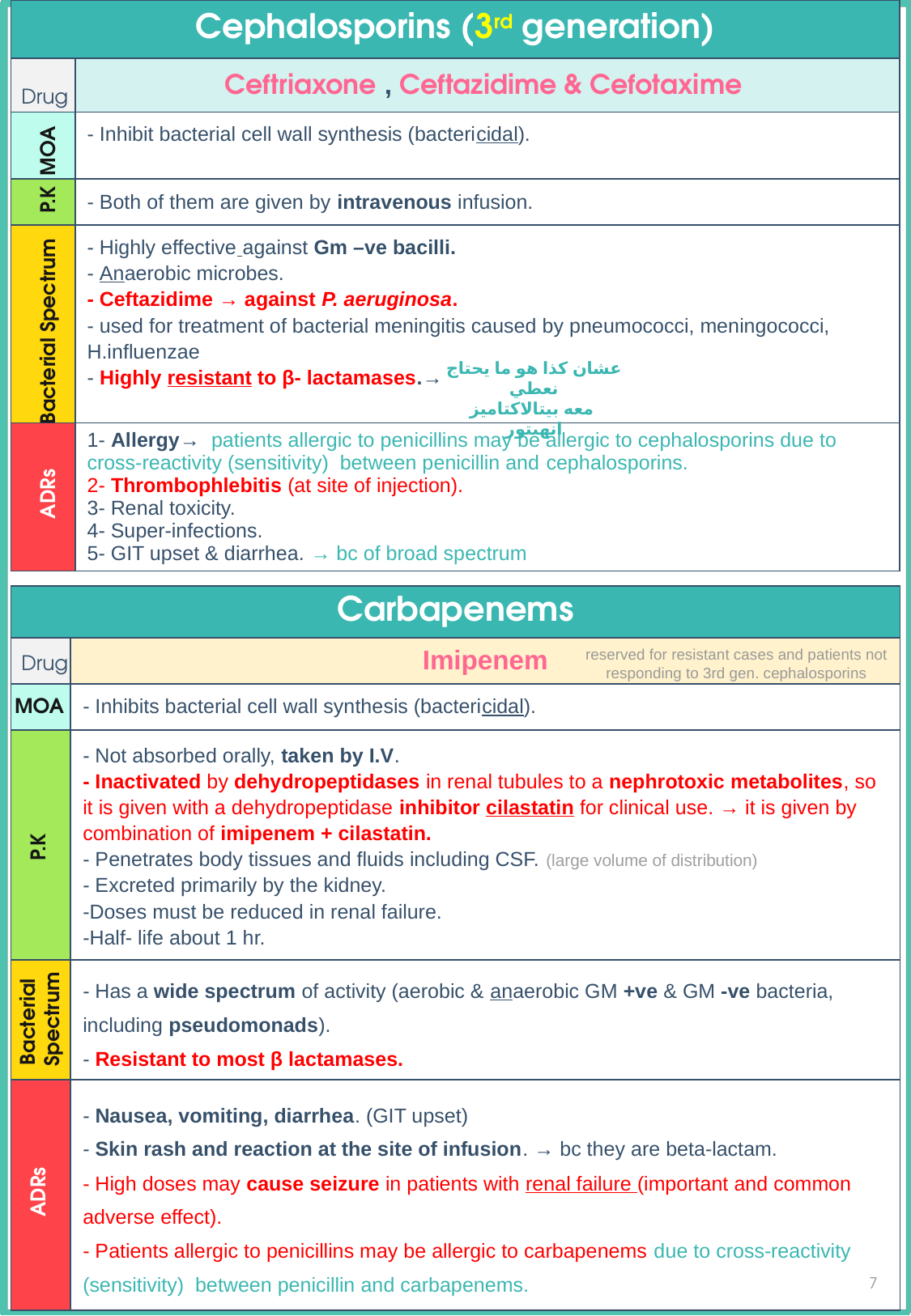

| Cephalosporins (3rd generation) |  |  |
| --- | --- | --- |
|  | Ceftriaxone , Ceftazidime & Cefotaxime |  |
|  | - Inhibit bacterial cell wall synthesis (bactericidal). |  |
|  | - Both of them are given by intravenous infusion. |  |
|  | - Highly effective against Gm –ve bacilli. - Anaerobic microbes. - Ceftazidime → against P. aeruginosa. - used for treatment of bacterial meningitis caused by pneumococci, meningococci, H.influenzae - Highly resistant to β- lactamases.→ |  |
|  | 1- Allergy→ patients allergic to penicillins may be allergic to cephalosporins due to cross-reactivity (sensitivity) between penicillin and cephalosporins. 2- Thrombophlebitis (at site of injection). 3- Renal toxicity. 4- Super-infections. 5- GIT upset & diarrhea. → bc of broad spectrum |  |
Drug

MOA
P.K

Bacterial Spectrum

عشان كذا هو ما يحتاج نعطي
 معه بيتالاكتاميز انهبتور
ADRs

| Carbapenems |  |
| --- | --- |
|  | Imipenem |
|  | - Inhibits bacterial cell wall synthesis (bactericidal). |
|  | - Not absorbed orally, taken by I.V. - Inactivated by dehydropeptidases in renal tubules to a nephrotoxic metabolites, so it is given with a dehydropeptidase inhibitor cilastatin for clinical use. → it is given by combination of imipenem + cilastatin. - Penetrates body tissues and fluids including CSF. (large volume of distribution) - Excreted primarily by the kidney. -Doses must be reduced in renal failure. -Half- life about 1 hr. |
|  | - Has a wide spectrum of activity (aerobic & anaerobic GM +ve & GM -ve bacteria, including pseudomonads). - Resistant to most β lactamases. |
|  | - Nausea, vomiting, diarrhea. (GIT upset) - Skin rash and reaction at the site of infusion. → bc they are beta-lactam. - High doses may cause seizure in patients with renal failure (important and common adverse effect). - Patients allergic to penicillins may be allergic to carbapenems due to cross-reactivity (sensitivity) between penicillin and carbapenems. |
reserved for resistant cases and patients not responding to 3rd gen. cephalosporins
Drug

MOA
P.K

Bacterial
Spectrum

ADRs

7